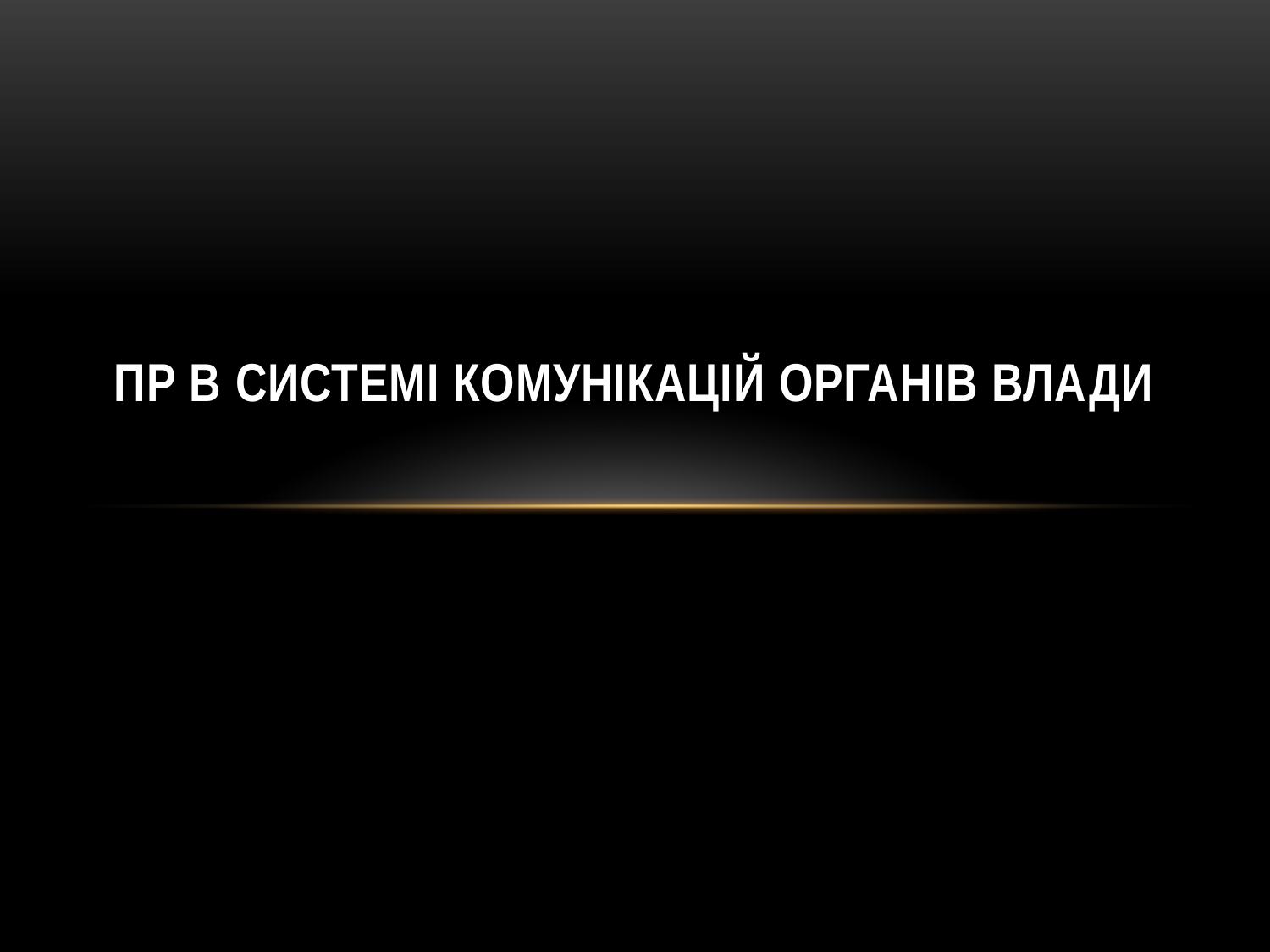

# ПР в СИСТЕМІ КОМУНІКАЦІЙ ОРГАНІВ ВЛАДИ